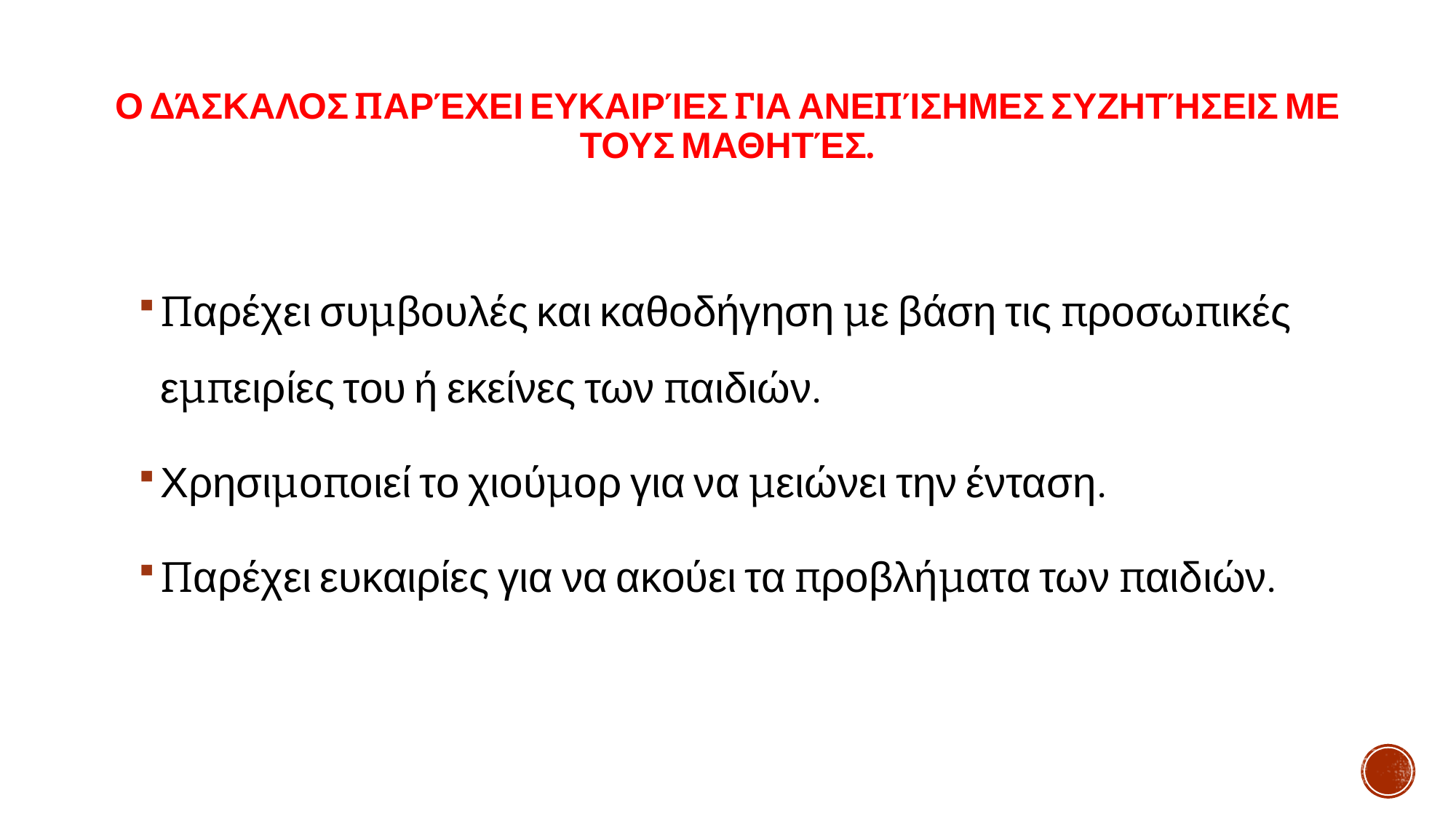

# Ο δάσκαλος παρέχει ευκαιρίες για ανεπίσημες συζητήσεις με τους μαθητές.
Παρέχει συμβουλές και καθοδήγηση με βάση τις προσωπικές εμπειρίες του ή εκείνες των παιδιών.
Χρησιμοποιεί το χιούμορ για να μειώνει την ένταση.
Παρέχει ευκαιρίες για να ακούει τα προβλήματα των παιδιών.